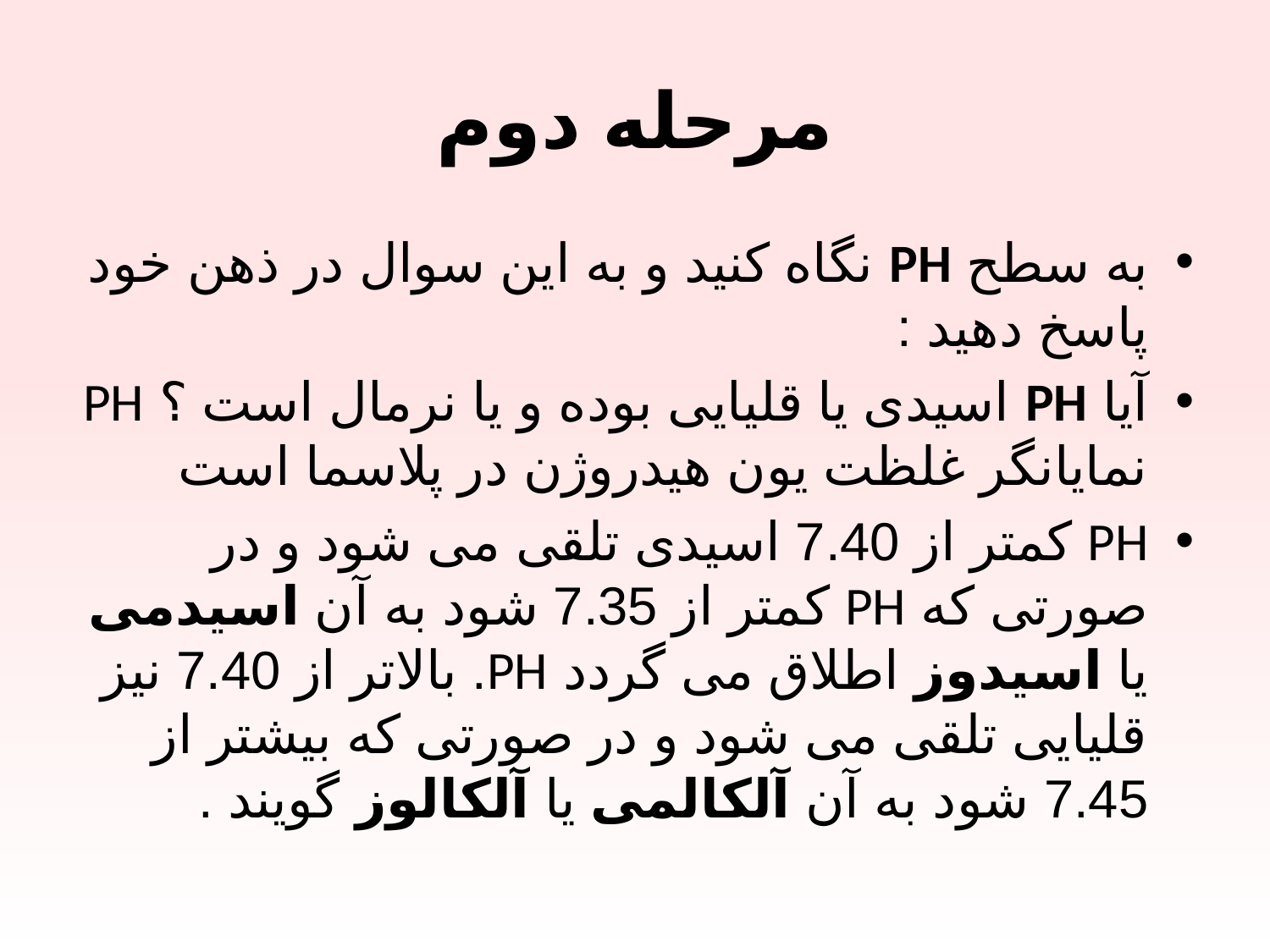

# مرحله دوم
به سطح PH نگاه کنید و به این سوال در ذهن خود پاسخ دهید :
آیا PH اسیدی یا قلیایی بوده و یا نرمال است ؟ PH نمایانگر غلظت یون هیدروژن در پلاسما است
PH کمتر از 7.40 اسیدی تلقی می شود و در صورتی که PH کمتر از 7.35 شود به آن اسیدمی یا اسیدوز اطلاق می گردد PH. بالاتر از 7.40 نیز قلیایی تلقی می شود و در صورتی که بیشتر از 7.45 شود به آن آلکالمی یا آلکالوز گویند .